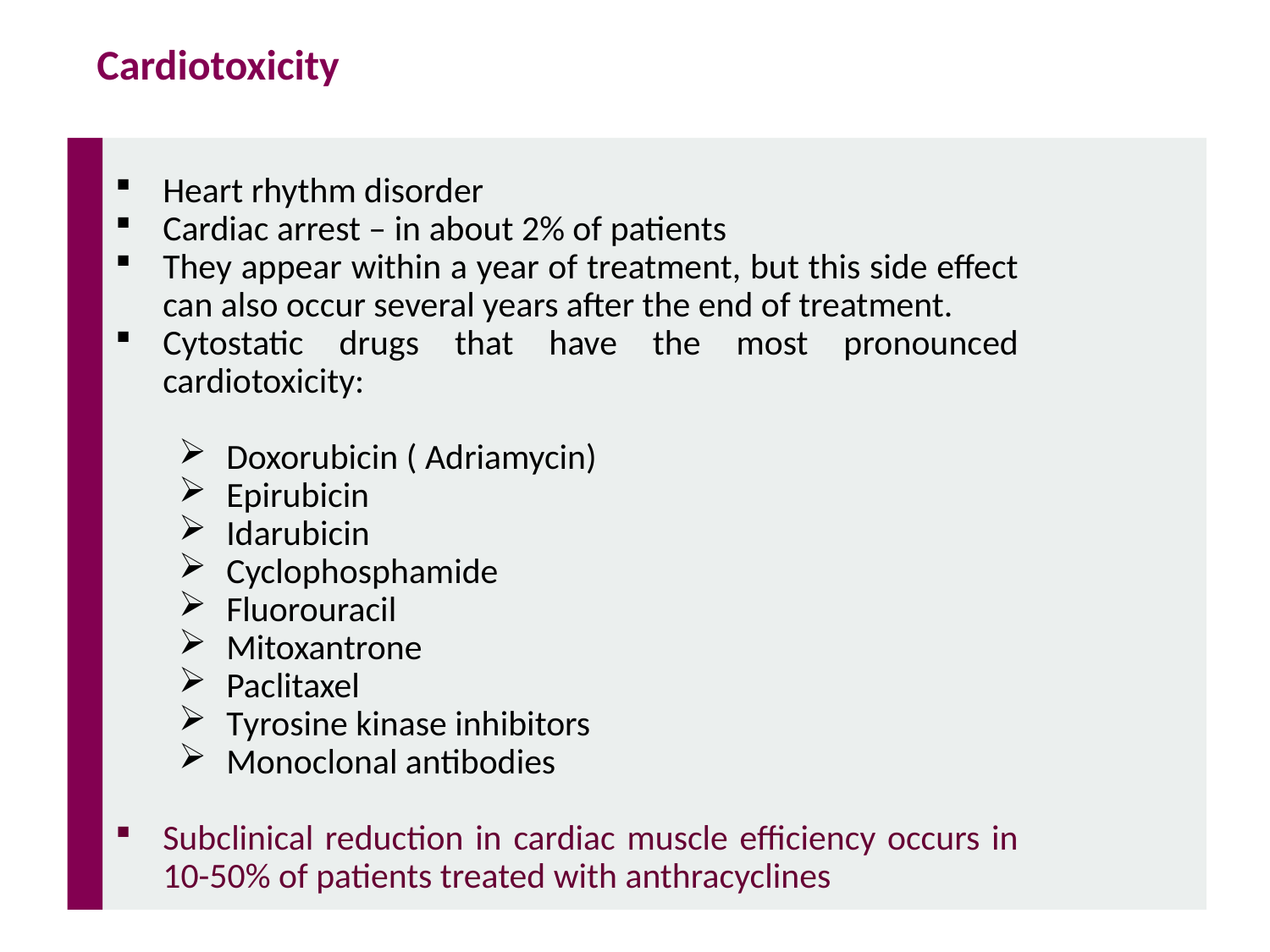

Cardiotoxicity

Heart rhythm disorder
Cardiac arrest – in about 2% of patients
They appear within a year of treatment, but this side effect can also occur several years after the end of treatment.
Cytostatic drugs that have the most pronounced cardiotoxicity:

Doxorubicin ( Adriamycin)
Epirubicin
Idarubicin
Cyclophosphamide
Fluorouracil
Mitoxantrone
Paclitaxel
Tyrosine kinase inhibitors
Monoclonal antibodies

Subclinical reduction in cardiac muscle efficiency occurs in 10-50% of patients treated with anthracyclines